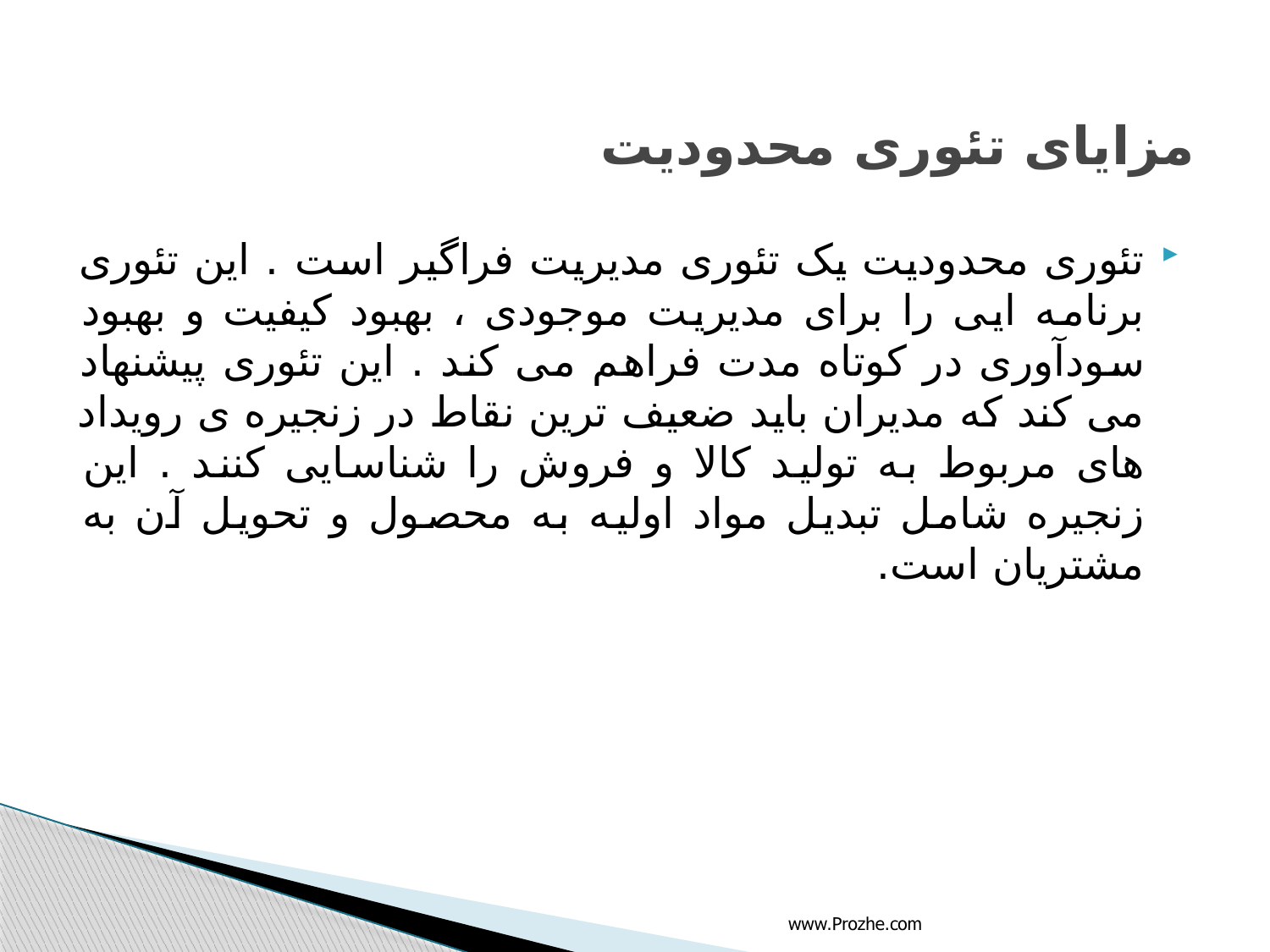

# مزایای تئوری محدودیت
تئوری محدودیت یک تئوری مدیریت فراگیر است . این تئوری برنامه ایی را برای مدیریت موجودی ، بهبود کیفیت و بهبود سودآوری در کوتاه مدت فراهم می کند . این تئوری پیشنهاد می کند که مدیران باید ضعیف ترین نقاط در زنجیره ی رویداد های مربوط به تولید کالا و فروش را شناسایی کنند . این زنجیره شامل تبدیل مواد اولیه به محصول و تحویل آن به مشتریان است.

www.Prozhe.com